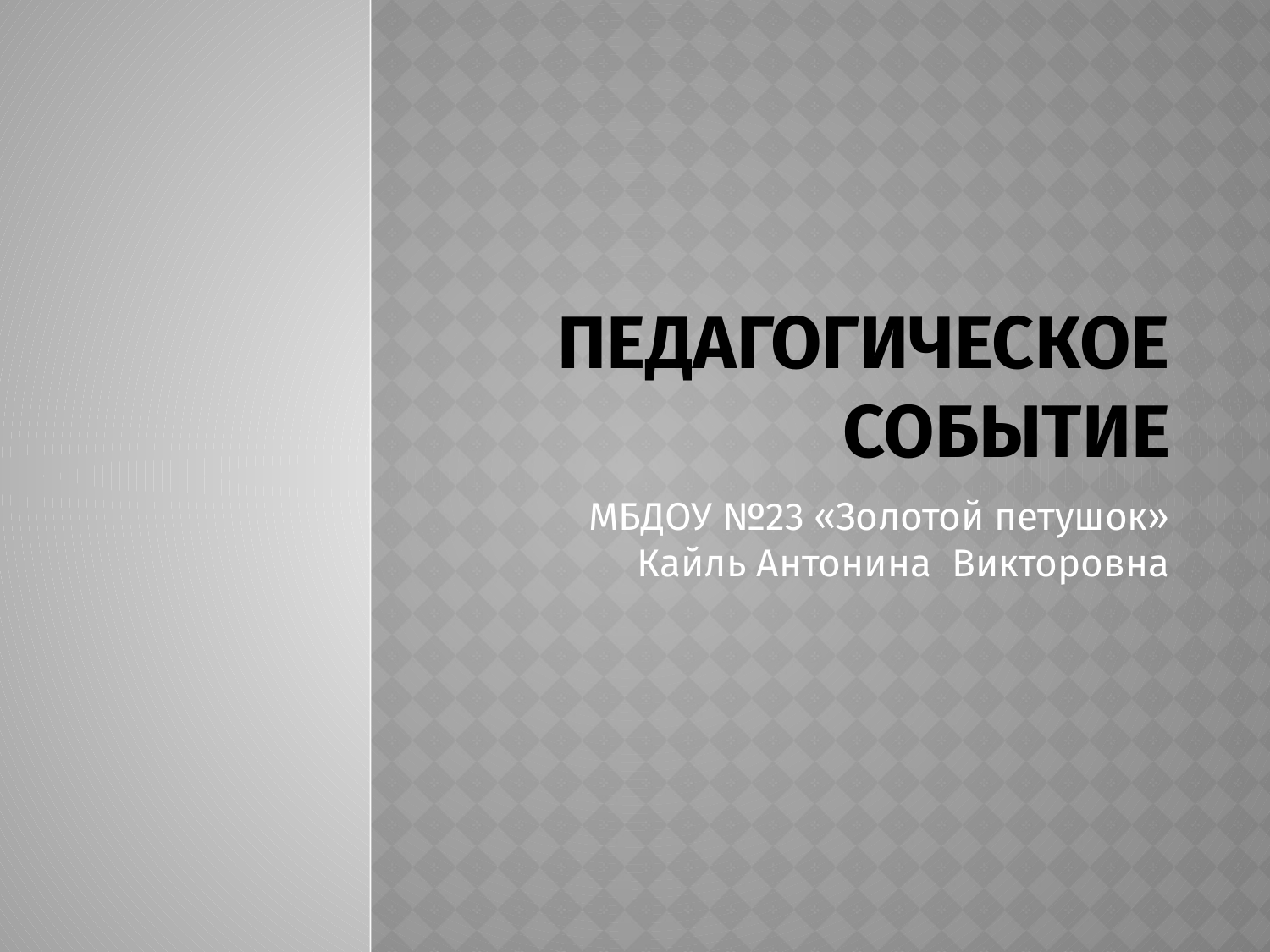

# Педагогическое событие
МБДОУ №23 «Золотой петушок» Кайль Антонина  Викторовна